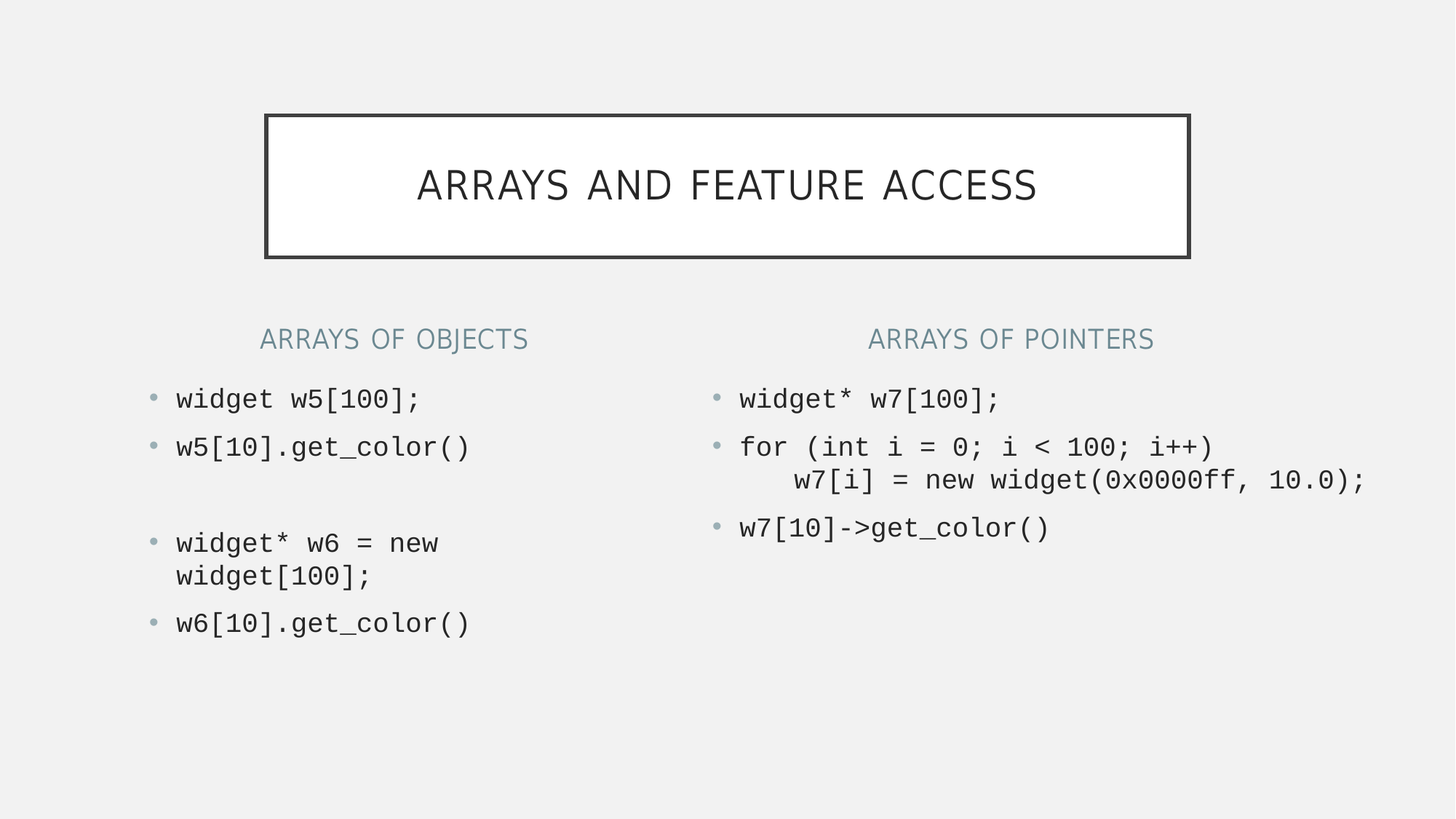

# Arrays And Feature Access
Arrays of Objects
Arrays of Pointers
widget w5[100];
w5[10].get_color()

widget* w6 = new widget[100];
w6[10].get_color()
widget* w7[100];
for (int i = 0; i < 100; i++)
     w7[i] = new widget(0x0000ff, 10.0);
w7[10]->get_color()